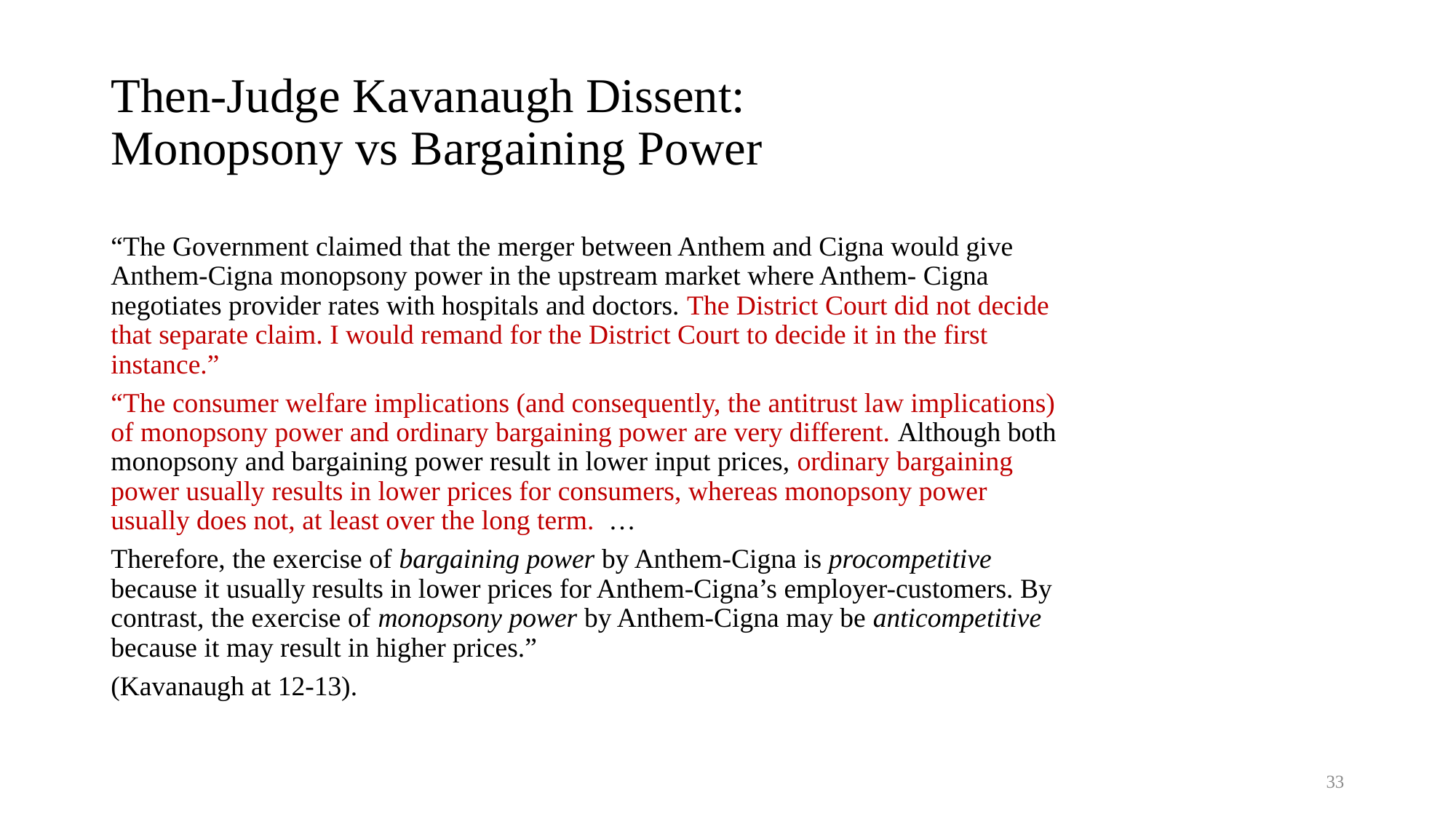

# Then-Judge Kavanaugh Dissent: Monopsony vs Bargaining Power
“The Government claimed that the merger between Anthem and Cigna would give Anthem-Cigna monopsony power in the upstream market where Anthem- Cigna negotiates provider rates with hospitals and doctors. The District Court did not decide that separate claim. I would remand for the District Court to decide it in the first instance.”
“The consumer welfare implications (and consequently, the antitrust law implications) of monopsony power and ordinary bargaining power are very different. Although both monopsony and bargaining power result in lower input prices, ordinary bargaining power usually results in lower prices for consumers, whereas monopsony power usually does not, at least over the long term.  …
Therefore, the exercise of bargaining power by Anthem-Cigna is procompetitive because it usually results in lower prices for Anthem-Cigna’s employer-customers. By contrast, the exercise of monopsony power by Anthem-Cigna may be anticompetitive because it may result in higher prices.”
(Kavanaugh at 12-13).

33